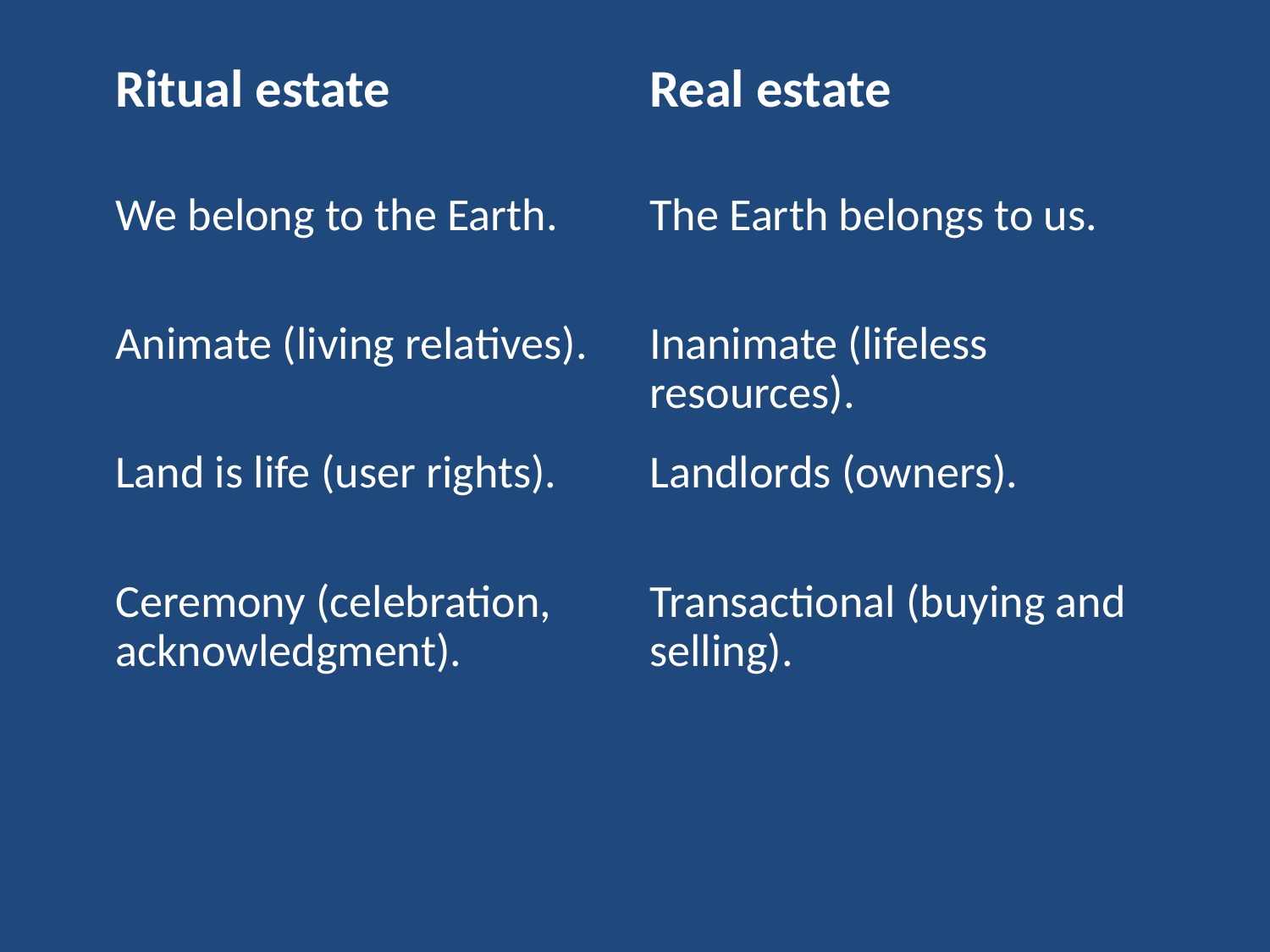

| Ritual estate | Real estate |
| --- | --- |
| We belong to the Earth. | The Earth belongs to us. |
| Animate (living relatives). | Inanimate (lifeless resources). |
| Land is life (user rights). | Landlords (owners). |
| Ceremony (celebration, acknowledgment). | Transactional (buying and selling). |